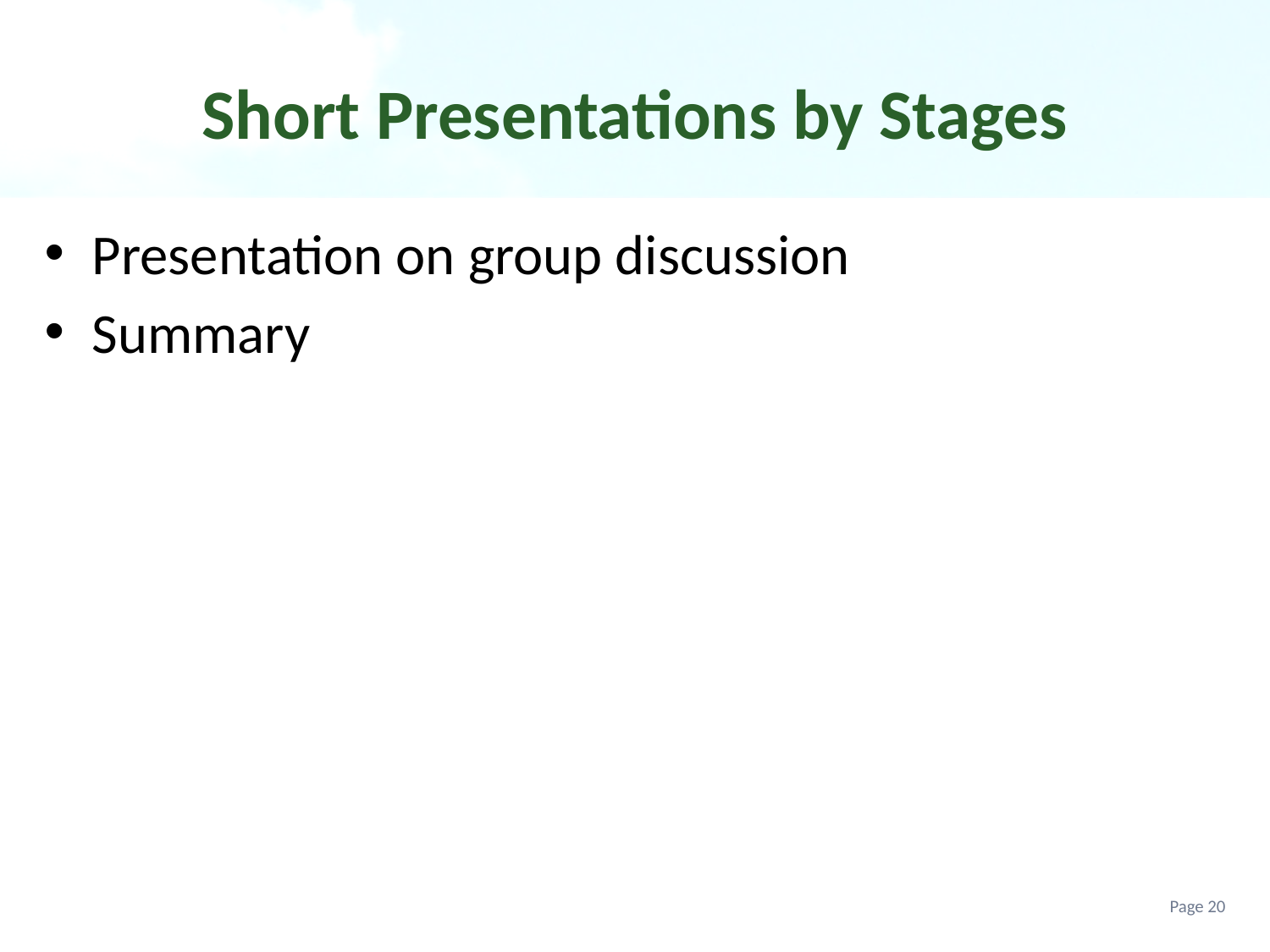

# Short Presentations by Stages
Presentation on group discussion
Summary